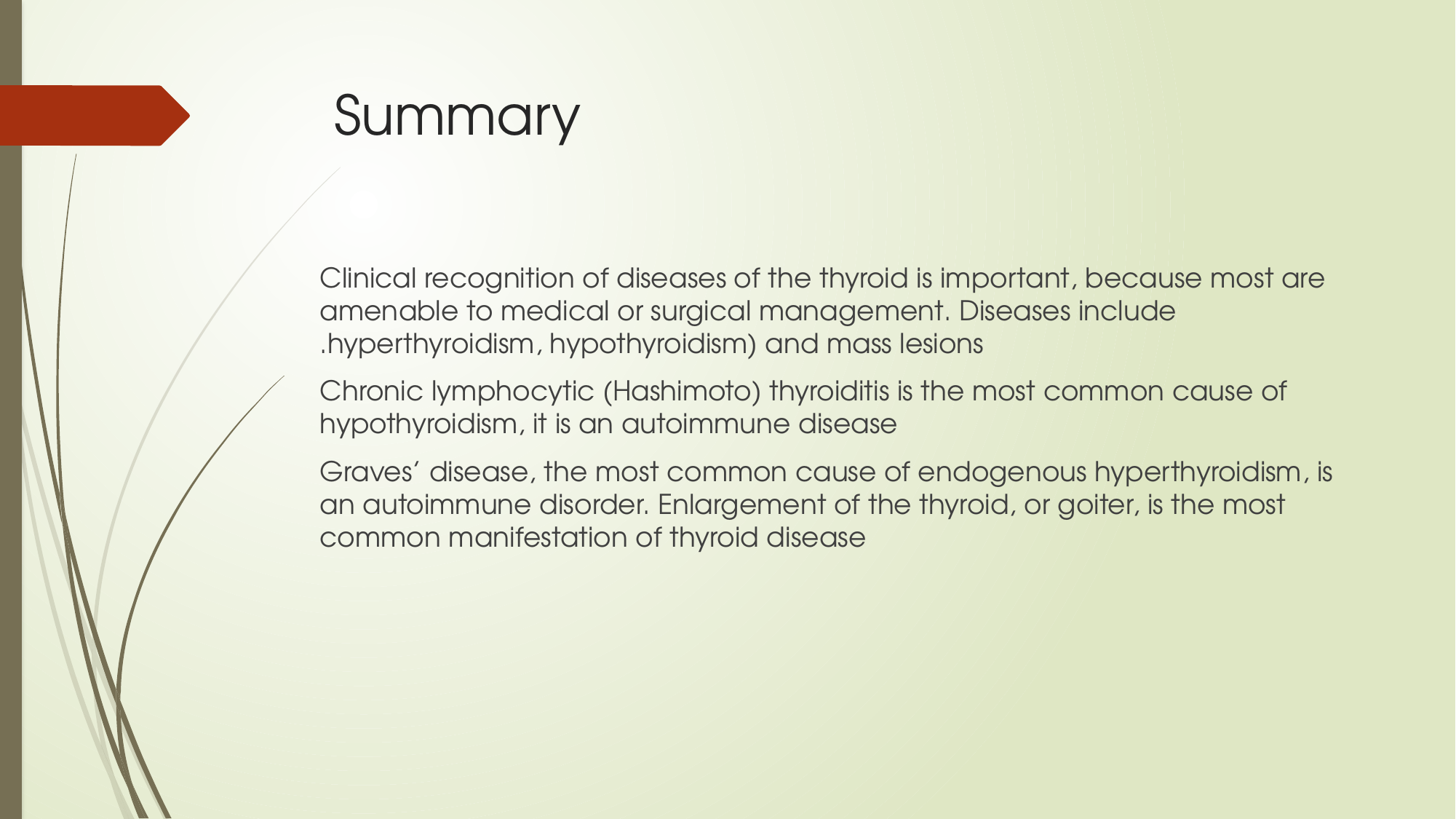

# Summary
Clinical recognition of diseases of the thyroid is important, because most are amenable to medical or surgical management. Diseases include hyperthyroidism, hypothyroidism) and mass lesions.
Chronic lymphocytic (Hashimoto) thyroiditis is the most common cause of hypothyroidism, it is an autoimmune disease
Graves’ disease, the most common cause of endogenous hyperthyroidism, is an autoimmune disorder. Enlargement of the thyroid, or goiter, is the most common manifestation of thyroid disease